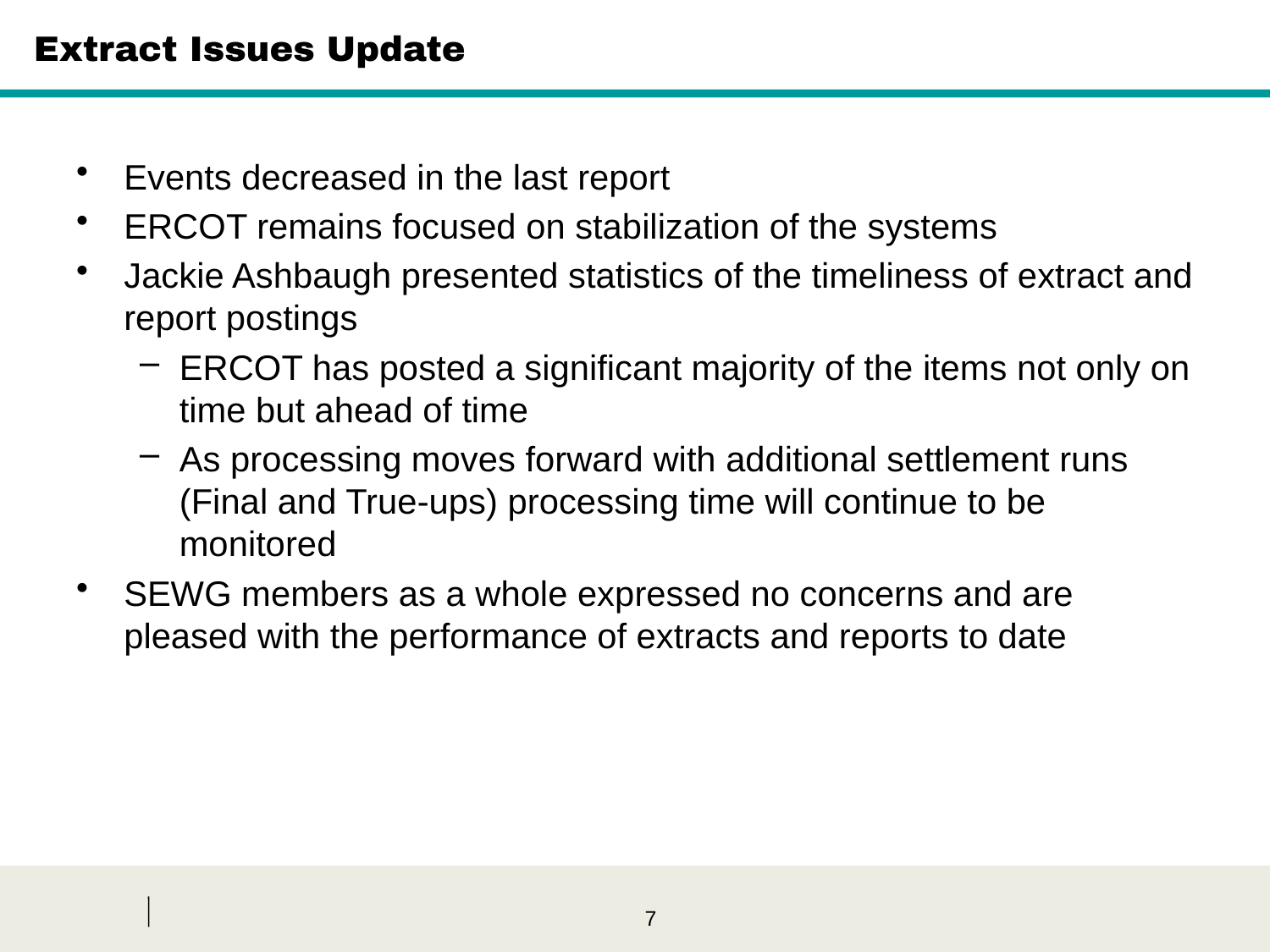

# Extract Issues Update
Events decreased in the last report
ERCOT remains focused on stabilization of the systems
Jackie Ashbaugh presented statistics of the timeliness of extract and report postings
ERCOT has posted a significant majority of the items not only on time but ahead of time
As processing moves forward with additional settlement runs (Final and True-ups) processing time will continue to be monitored
SEWG members as a whole expressed no concerns and are pleased with the performance of extracts and reports to date